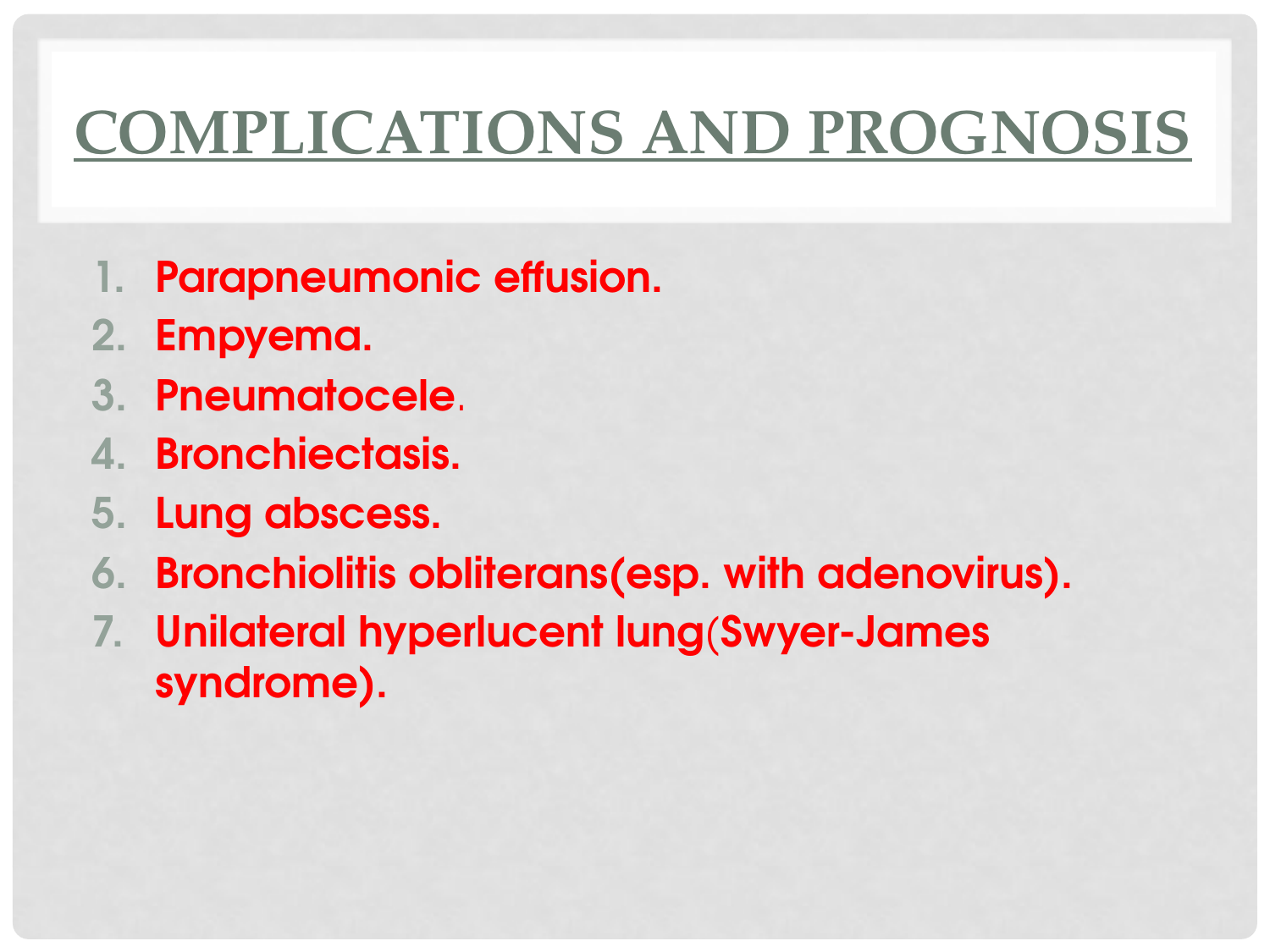

# COMPLICATIONS AND PROGNOSIS
Parapneumonic effusion.
Empyema.
Pneumatocele.
Bronchiectasis.
Lung abscess.
Bronchiolitis obliterans(esp. with adenovirus).
Unilateral hyperlucent lung(Swyer-James syndrome).